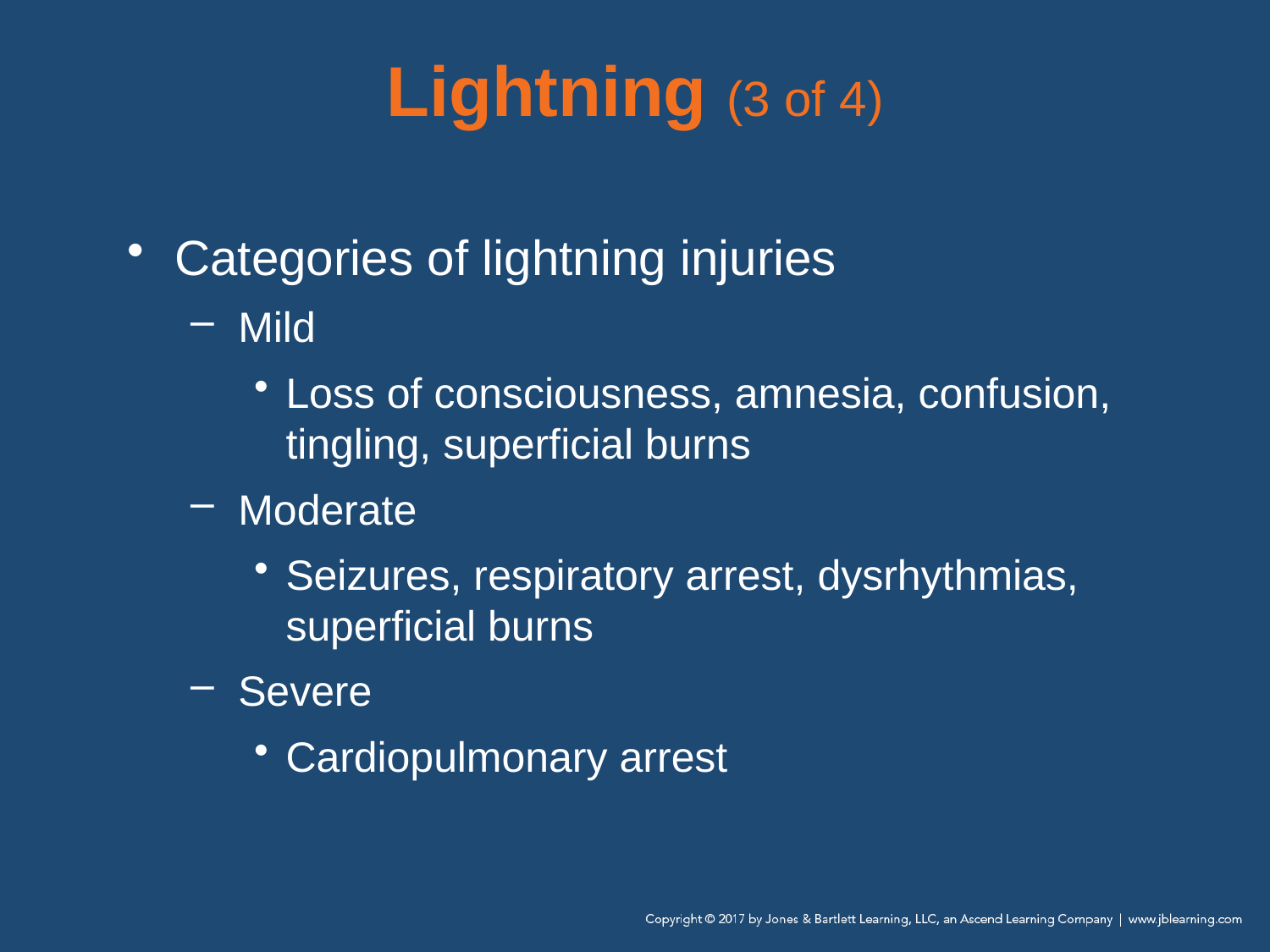

# Lightning (3 of 4)
Categories of lightning injuries
Mild
Loss of consciousness, amnesia, confusion, tingling, superficial burns
Moderate
Seizures, respiratory arrest, dysrhythmias, superficial burns
Severe
Cardiopulmonary arrest